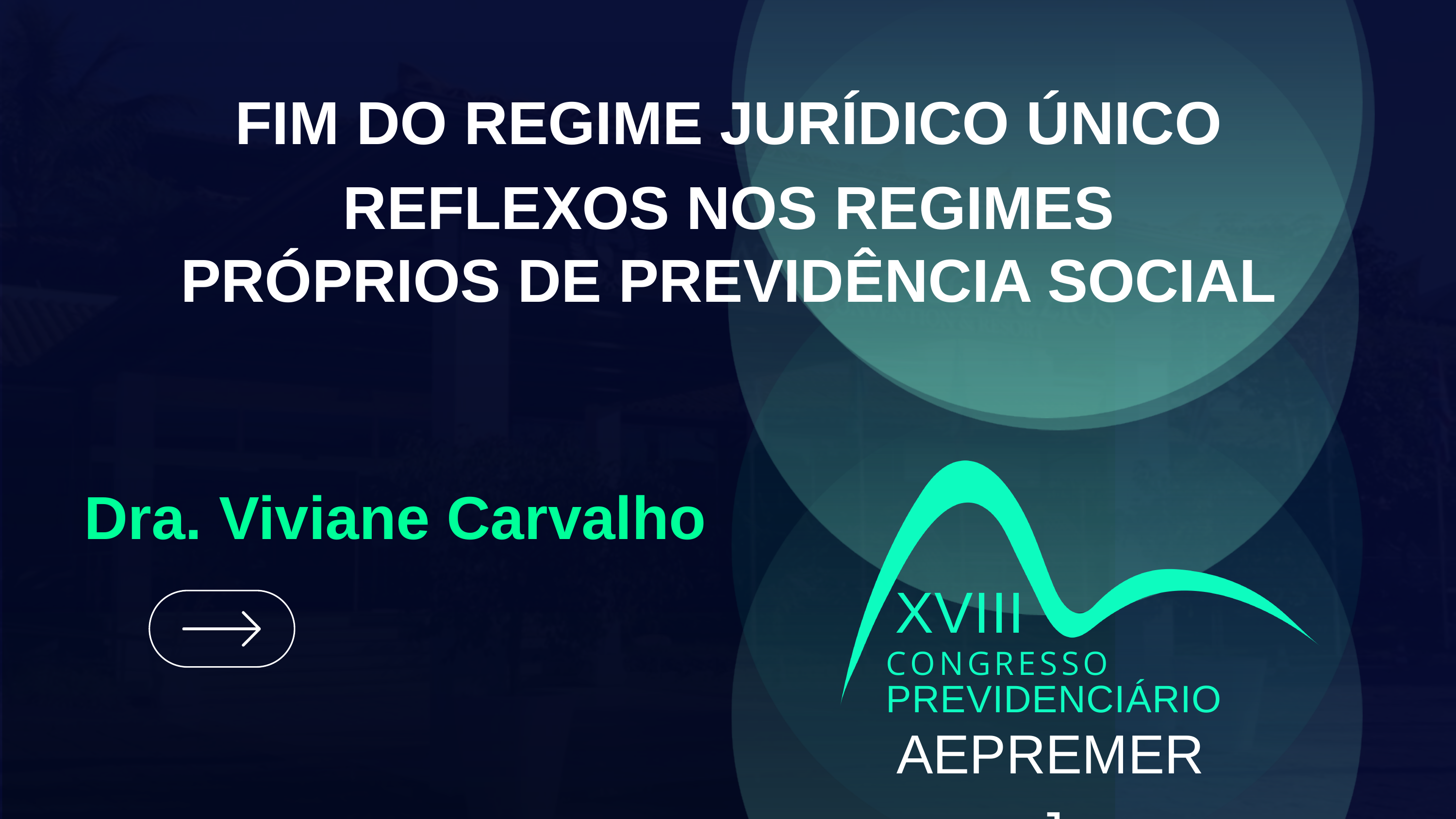

FIM DO REGIME JURÍDICO ÚNICO
REFLEXOS NOS REGIMES PRÓPRIOS DE PREVIDÊNCIA SOCIAL

XVIII
CONGRESSO
PREVIDENCIÁRIO
AEPREMERJ

Dra. Viviane Carvalho